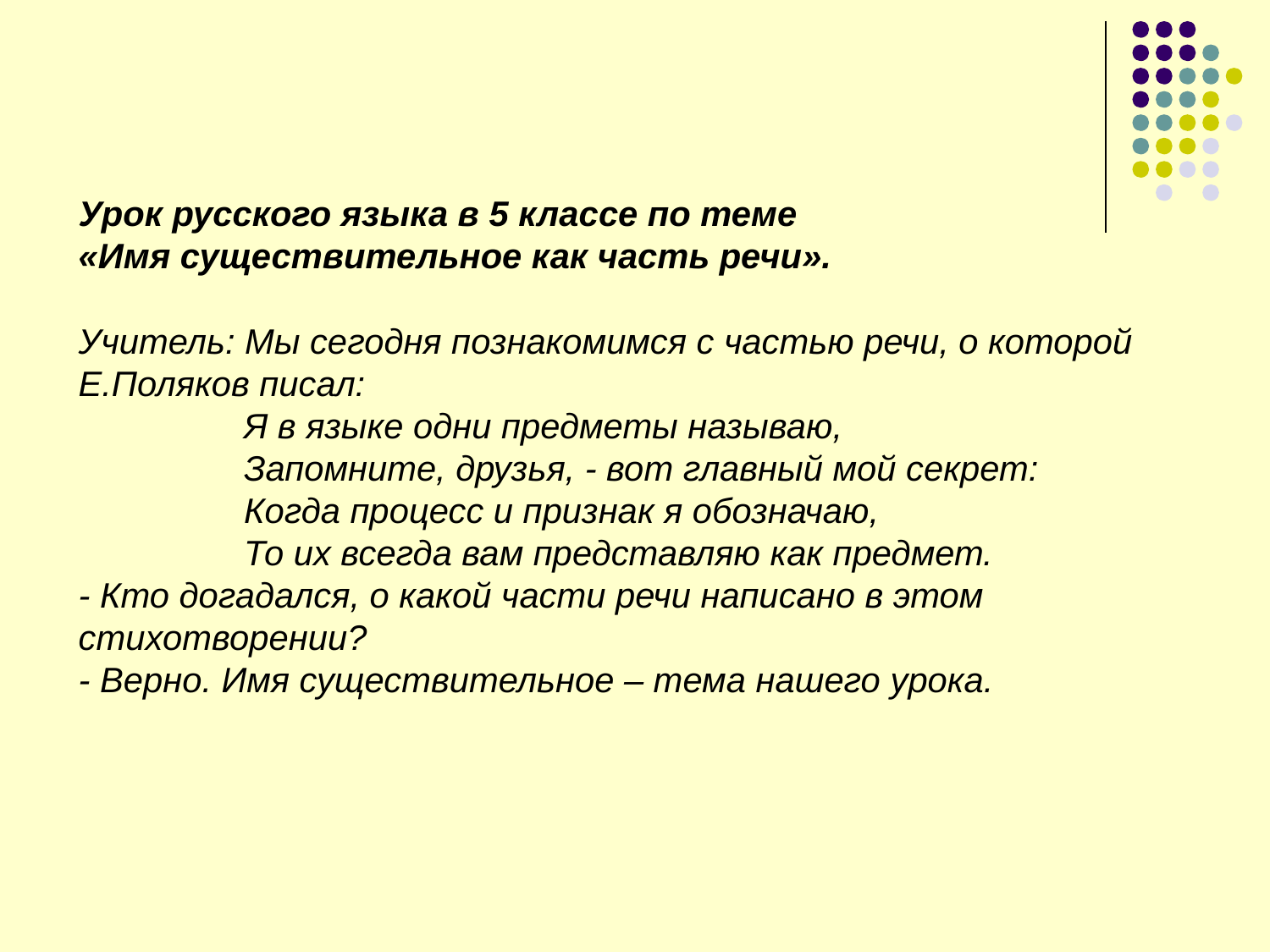

#
Урок русского языка в 5 классе по теме
«Имя существительное как часть речи».

Учитель: Мы сегодня познакомимся с частью речи, о которой Е.Поляков писал:
                 Я в языке одни предметы называю,
                 Запомните, друзья, - вот главный мой секрет:
                 Когда процесс и признак я обозначаю,
                 То их всегда вам представляю как предмет.
- Кто догадался, о какой части речи написано в этом стихотворении?
- Верно. Имя существительное – тема нашего урока.